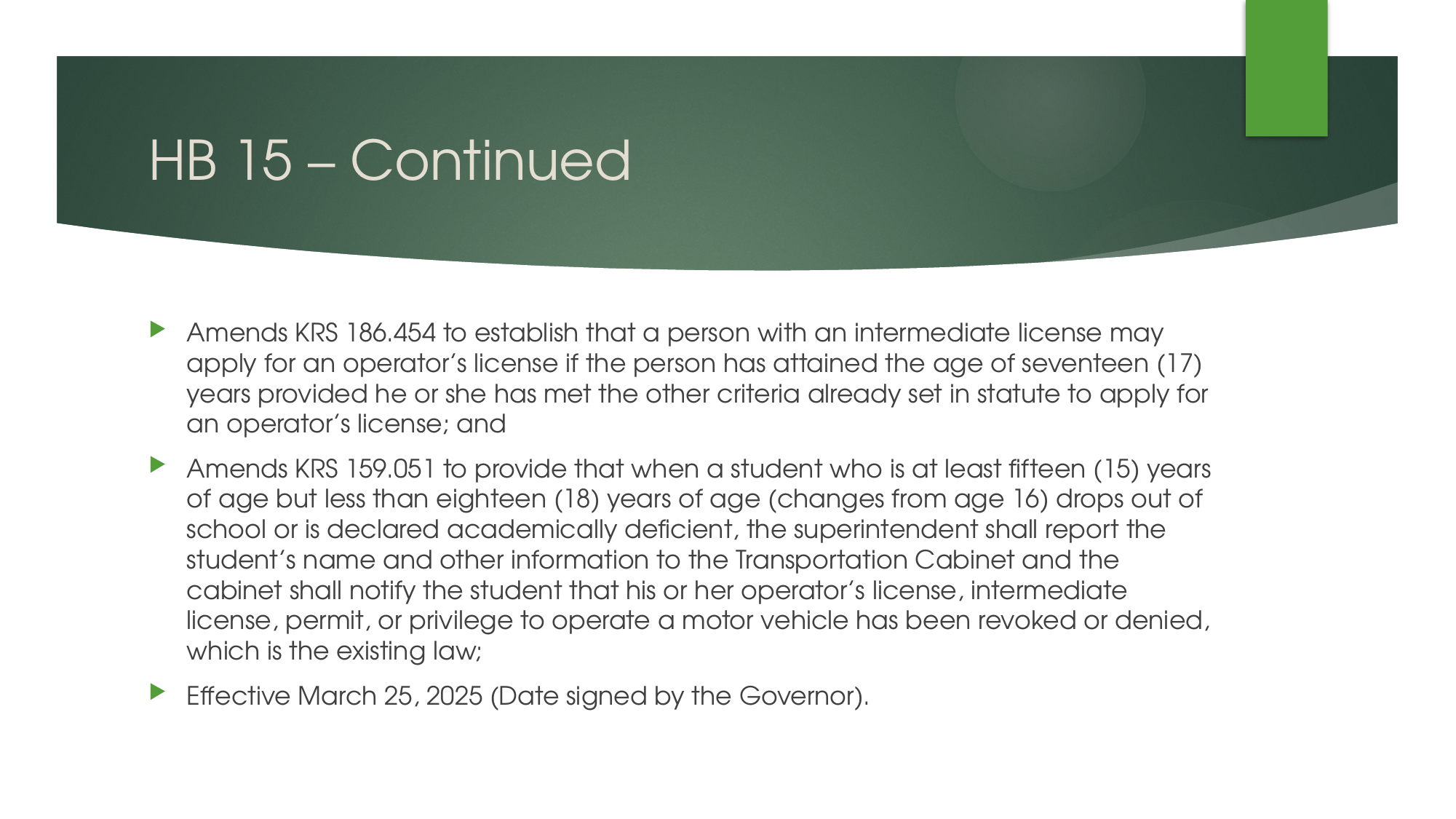

# HB 15 – Continued
Amends KRS 186.454 to establish that a person with an intermediate license may apply for an operator’s license if the person has attained the age of seventeen (17) years provided he or she has met the other criteria already set in statute to apply for an operator’s license; and
Amends KRS 159.051 to provide that when a student who is at least fifteen (15) years of age but less than eighteen (18) years of age (changes from age 16) drops out of school or is declared academically deficient, the superintendent shall report the student’s name and other information to the Transportation Cabinet and the cabinet shall notify the student that his or her operator’s license, intermediate license, permit, or privilege to operate a motor vehicle has been revoked or denied, which is the existing law;
Effective March 25, 2025 (Date signed by the Governor).